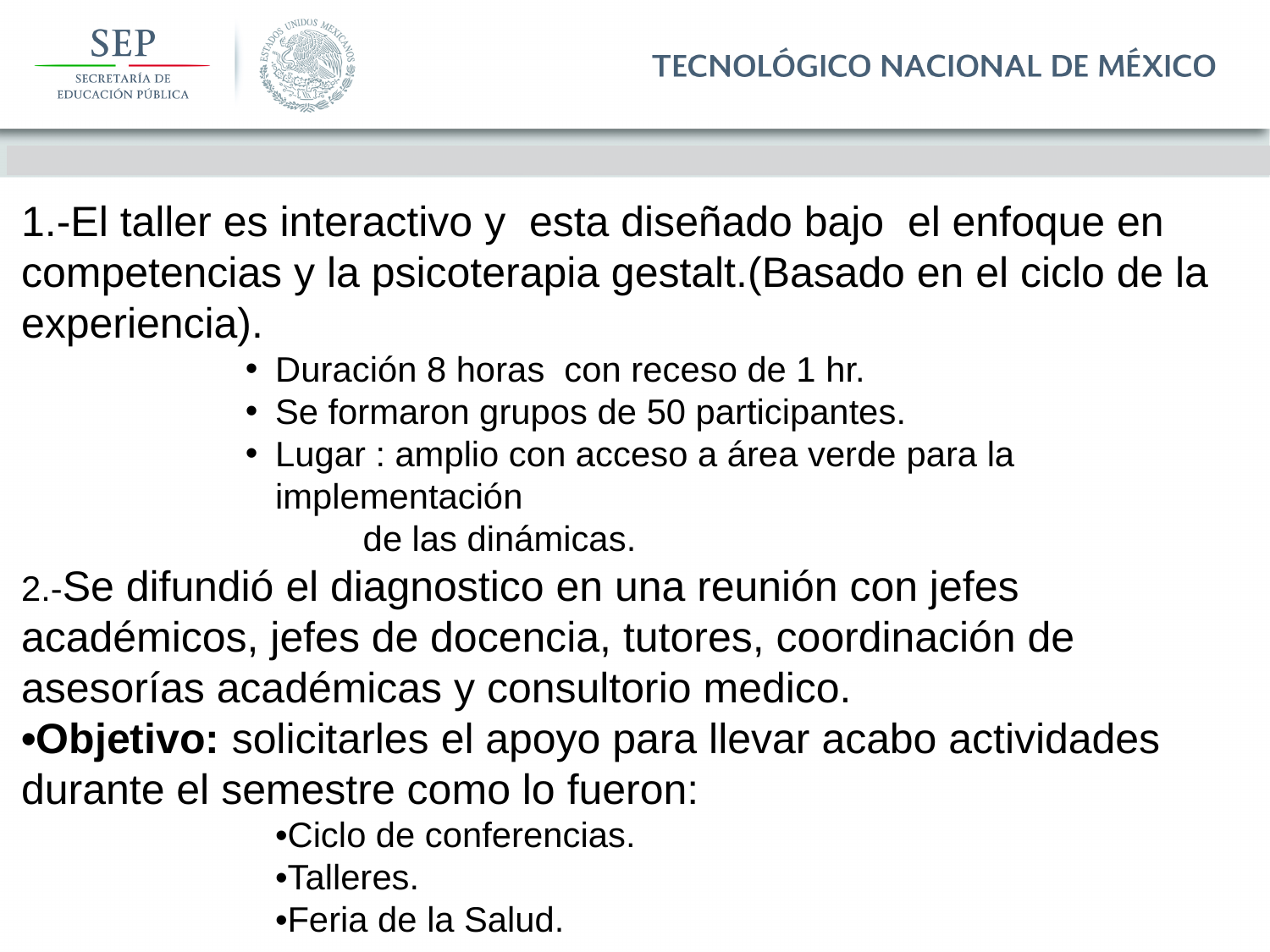

1.-El taller es interactivo y  esta diseñado bajo  el enfoque en competencias y la psicoterapia gestalt.(Basado en el ciclo de la experiencia).
Duración 8 horas  con receso de 1 hr.
Se formaron grupos de 50 participantes.
Lugar : amplio con acceso a área verde para la implementación
         de las dinámicas.
2.-Se difundió el diagnostico en una reunión con jefes académicos, jefes de docencia, tutores, coordinación de asesorías académicas y consultorio medico.
•Objetivo: solicitarles el apoyo para llevar acabo actividades durante el semestre como lo fueron:
•Ciclo de conferencias.
•Talleres.
•Feria de la Salud.